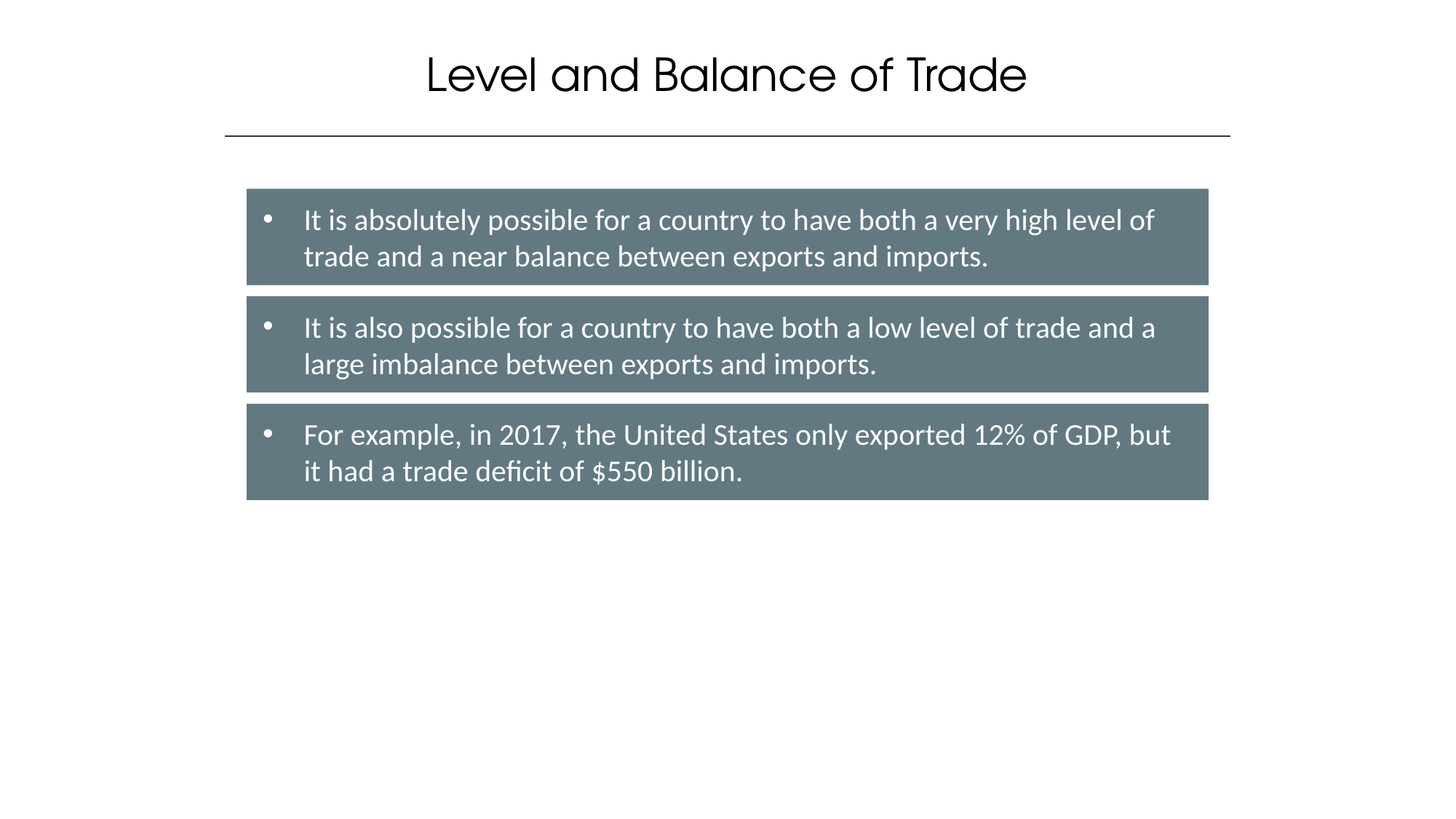

Level and Balance of Trade
HAWKES LEARNING

It is absolutely possible for a country to have both a very high level of trade and a near balance between exports and imports.

It is also possible for a country to have both a low level of trade and a large imbalance between exports and imports.

For example, in 2017, the United States only exported 12% of GDP, but it had a trade deficit of $550 billion.